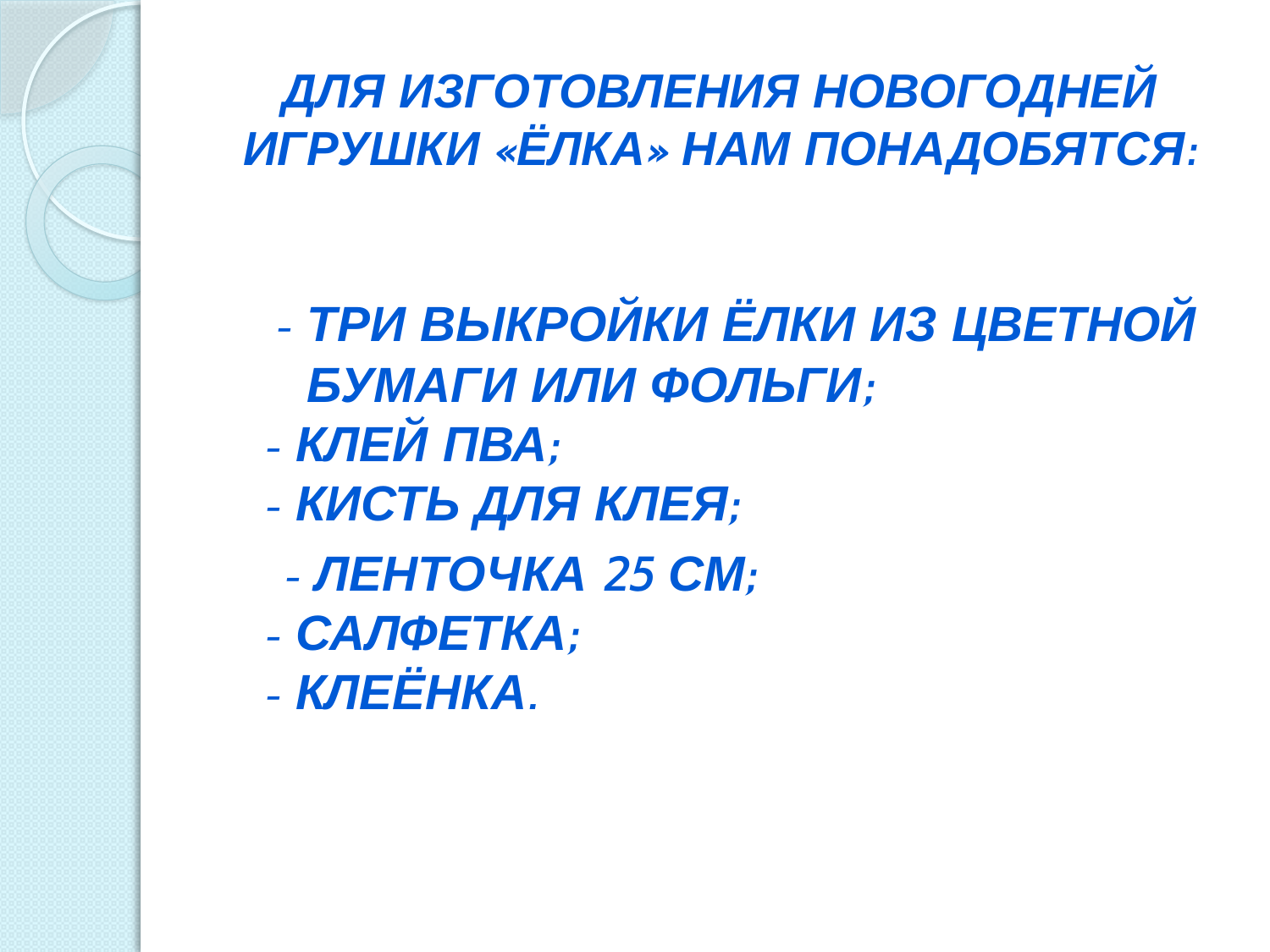

# Для изготовления новогодней игрушки «ёлка» нам понадобятся:

   - Три выкройки ёлки из цветной
   бумаги или фольги;
- Клей ПВА;
- Кисть для клея;
    - Ленточка 25 см;
- Салфетка;
- Клеёнка.